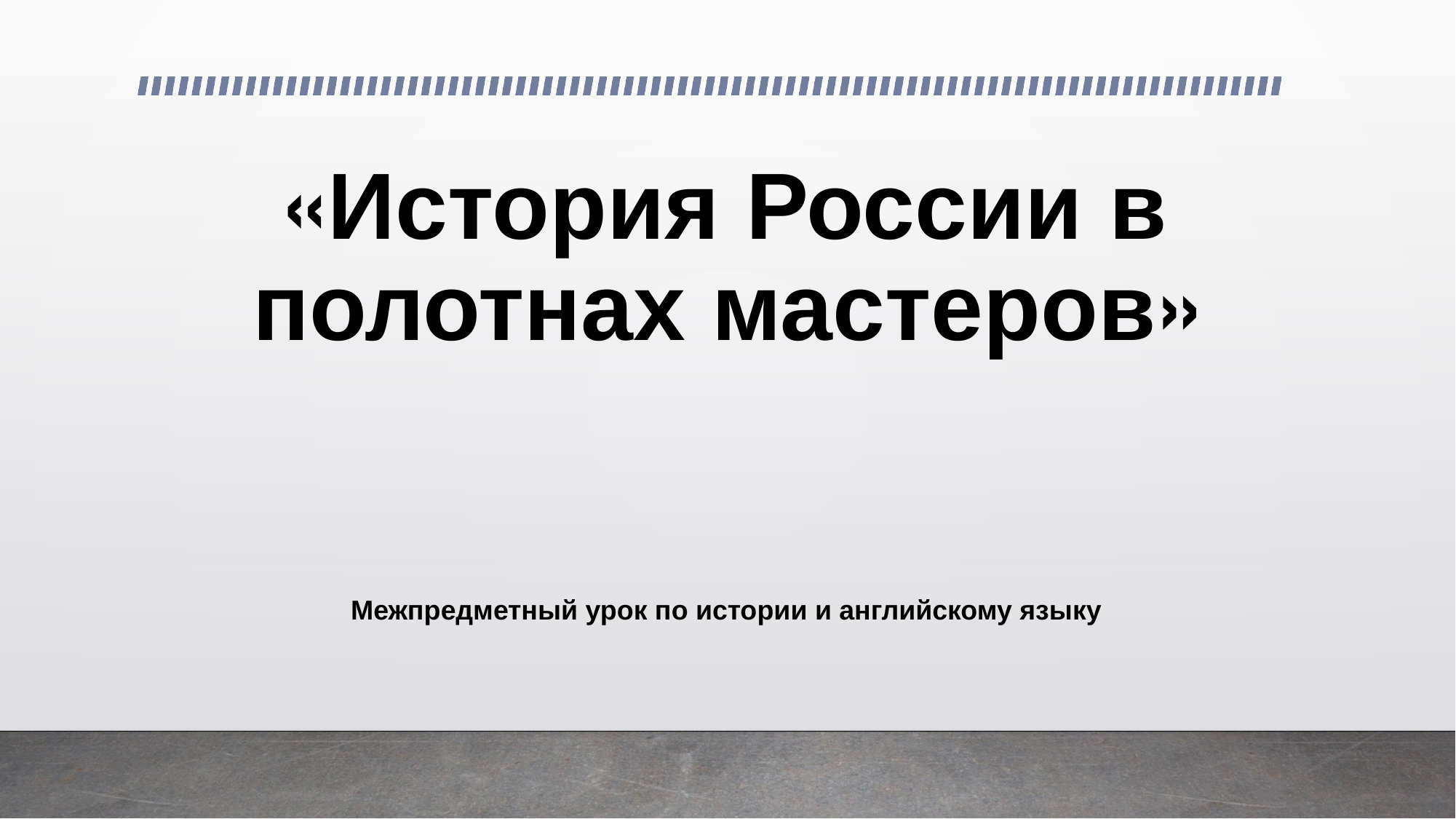

# «История России в полотнах мастеров»
Межпредметный урок по истории и английскому языку